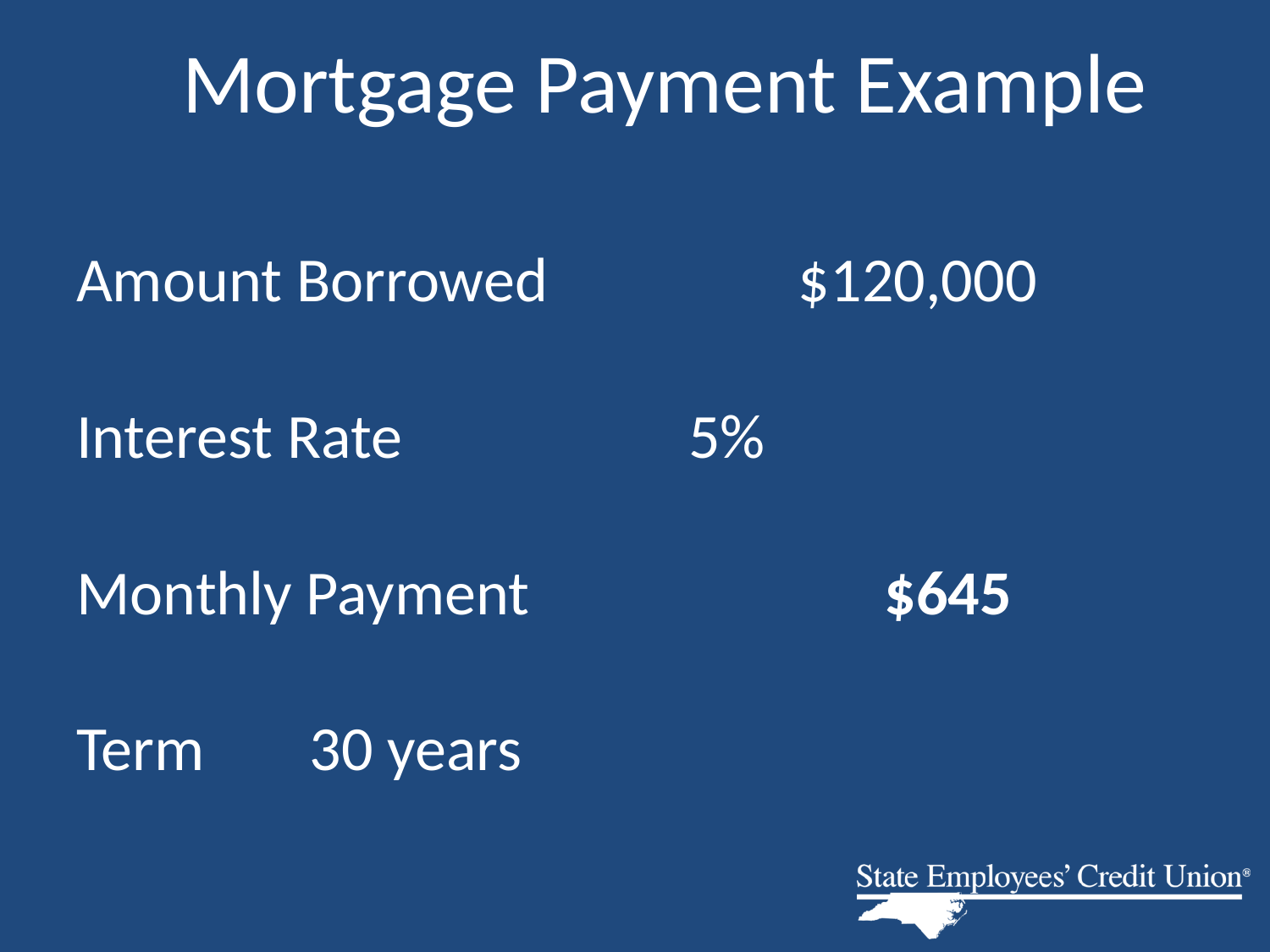

# Mortgage Payment Example
Amount Borrowed           	   $120,000

Interest Rate 			             5%

Monthly Payment                         $645

Term					    30 years